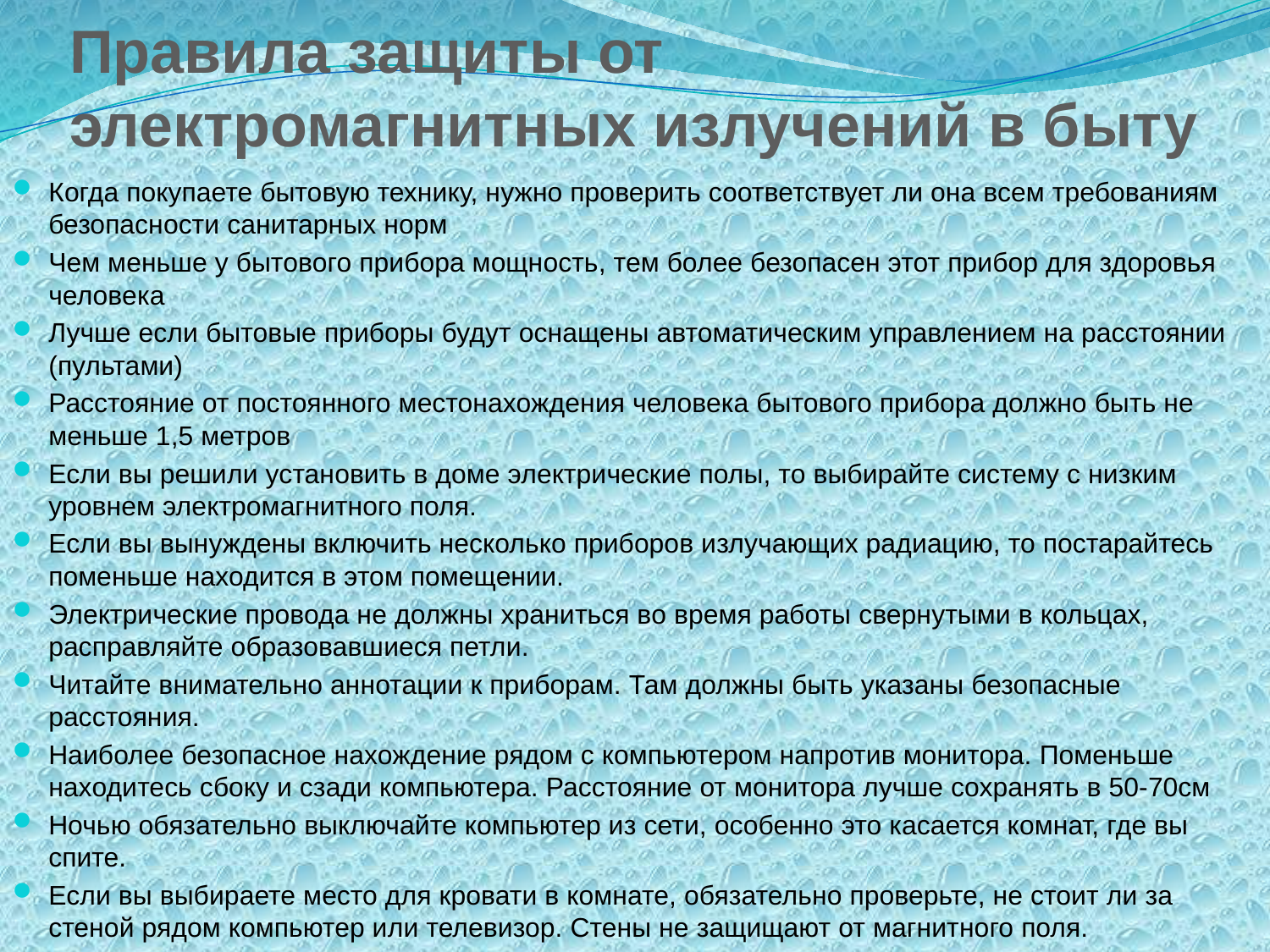

# Правила защиты от электромагнитных излучений в быту
Когда покупаете бытовую технику, нужно проверить соответствует ли она всем требованиям безопасности санитарных норм
Чем меньше у бытового прибора мощность, тем более безопасен этот прибор для здоровья человека
Лучше если бытовые приборы будут оснащены автоматическим управлением на расстоянии (пультами)
Расстояние от постоянного местонахождения человека бытового прибора должно быть не меньше 1,5 метров
Если вы решили установить в доме электрические полы, то выбирайте систему с низким уровнем электромагнитного поля.
Если вы вынуждены включить несколько приборов излучающих радиацию, то постарайтесь поменьше находится в этом помещении.
Электрические провода не должны храниться во время работы свернутыми в кольцах, расправляйте образовавшиеся петли.
Читайте внимательно аннотации к приборам. Там должны быть указаны безопасные расстояния.
Наиболее безопасное нахождение рядом с компьютером напротив монитора. Поменьше находитесь сбоку и сзади компьютера. Расстояние от монитора лучше сохранять в 50-70см
Ночью обязательно выключайте компьютер из сети, особенно это касается комнат, где вы спите.
Если вы выбираете место для кровати в комнате, обязательно проверьте, не стоит ли за стеной рядом компьютер или телевизор. Стены не защищают от магнитного поля.